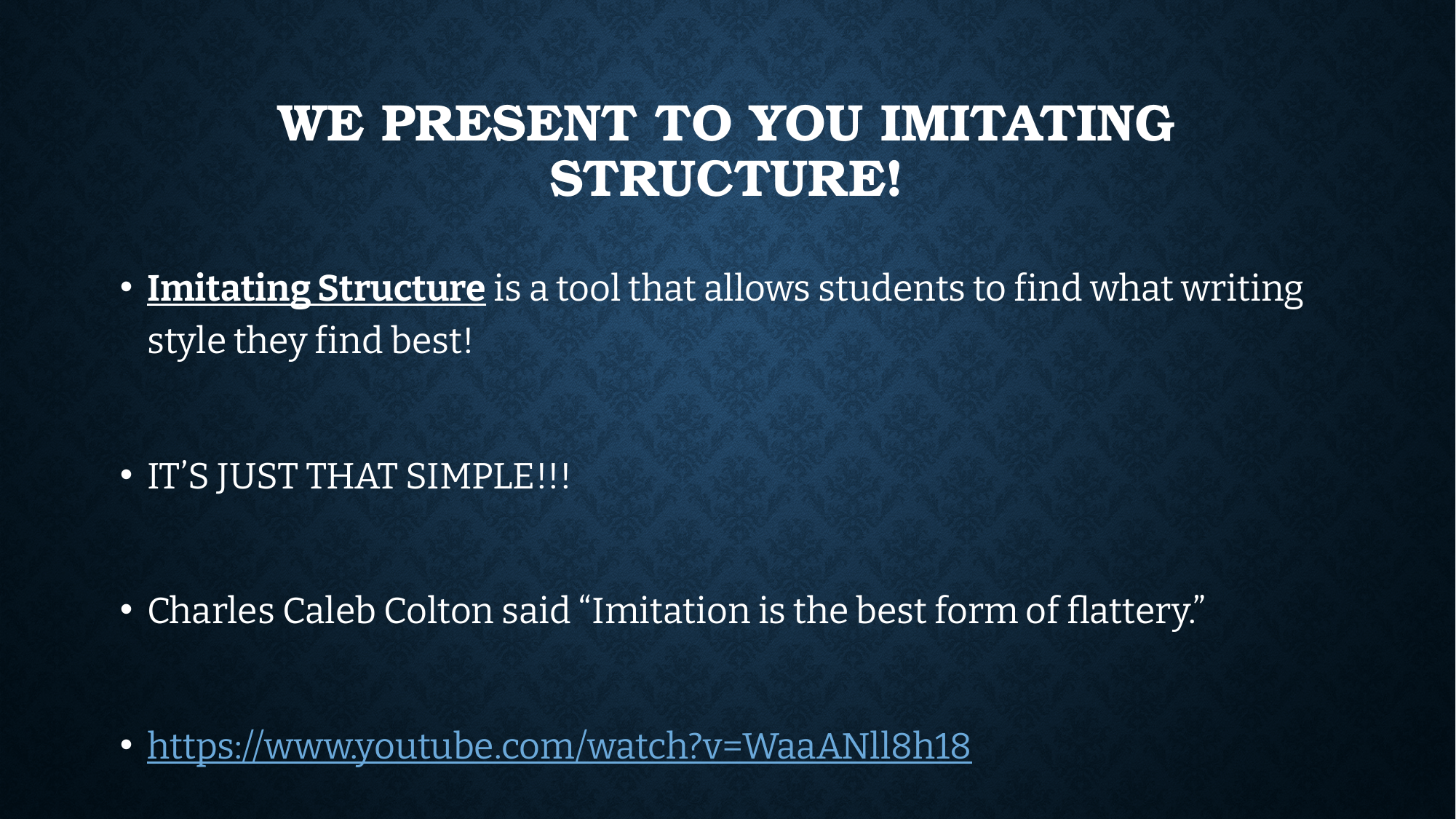

# WE PRESENT TO YOU IMITATING STRUCTURE!
Imitating Structure is a tool that allows students to find what writing style they find best!

IT’S JUST THAT SIMPLE!!!

Charles Caleb Colton said “Imitation is the best form of flattery.”

https://www.youtube.com/watch?v=WaaANll8h18